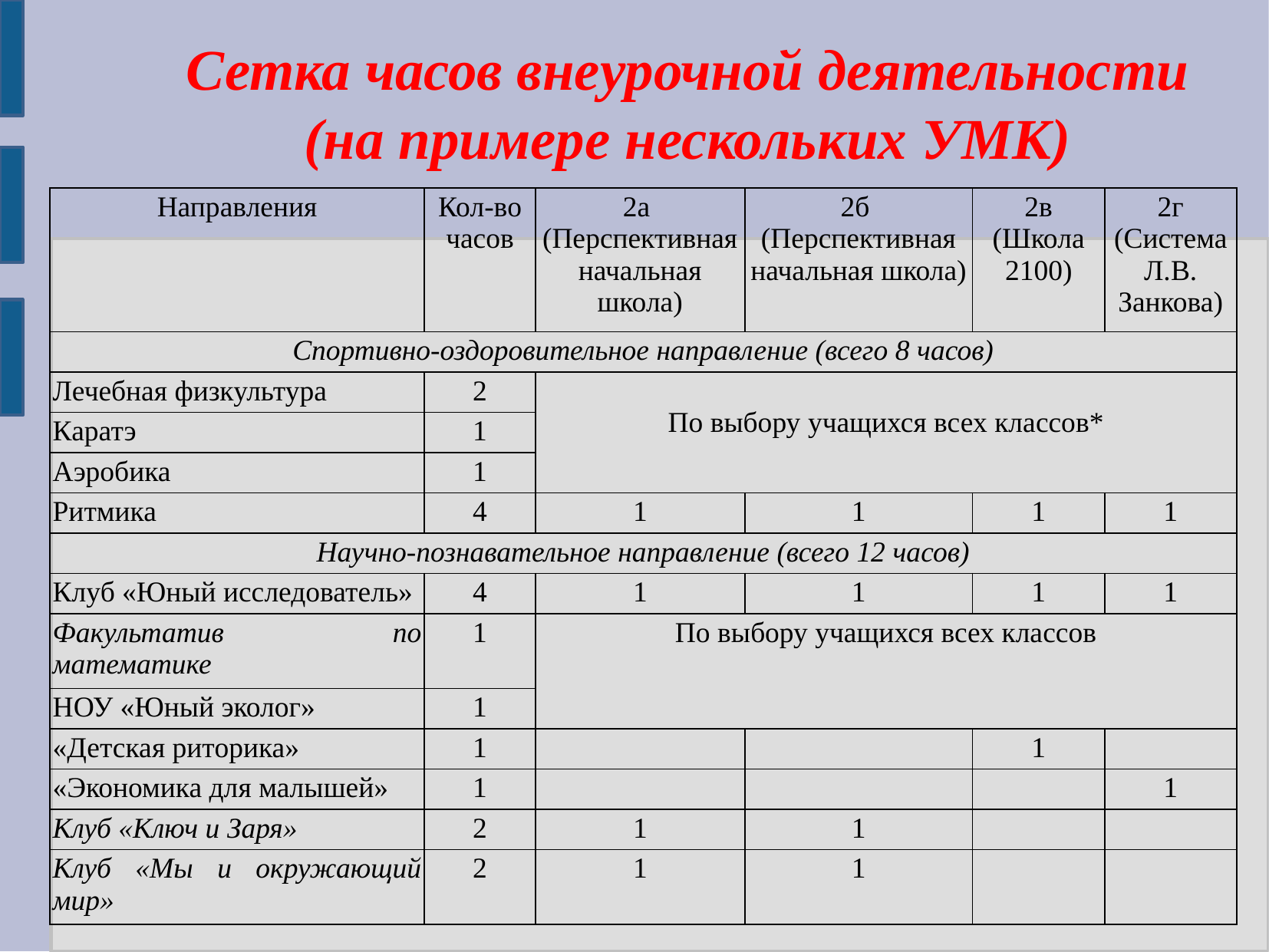

Сетка часов внеурочной деятельности
(на примере нескольких УМК)
| Направления | Кол-во часов | 2а (Перспективная начальная школа) | 2б (Перспективная начальная школа) | 2в (Школа 2100) | 2г (Система Л.В. Занкова) |
| --- | --- | --- | --- | --- | --- |
| Спортивно-оздоровительное направление (всего 8 часов) |  |  |  |  |  |
| Лечебная физкультура | 2 | По выбору учащихся всех классов\* |  |  |  |
| Каратэ | 1 |  |  |  |  |
| Аэробика | 1 |  |  |  |  |
| Ритмика | 4 | 1 | 1 | 1 | 1 |
| Научно-познавательное направление (всего 12 часов) |  |  |  |  |  |
| Клуб «Юный исследователь» | 4 | 1 | 1 | 1 | 1 |
| Факультатив по математике | 1 | По выбору учащихся всех классов |  |  |  |
| НОУ «Юный эколог» | 1 |  |  |  |  |
| «Детская риторика» | 1 |  |  | 1 |  |
| «Экономика для малышей» | 1 |  |  |  | 1 |
| Клуб «Ключ и Заря» | 2 | 1 | 1 |  |  |
| Клуб «Мы и окружающий мир» | 2 | 1 | 1 |  |  |